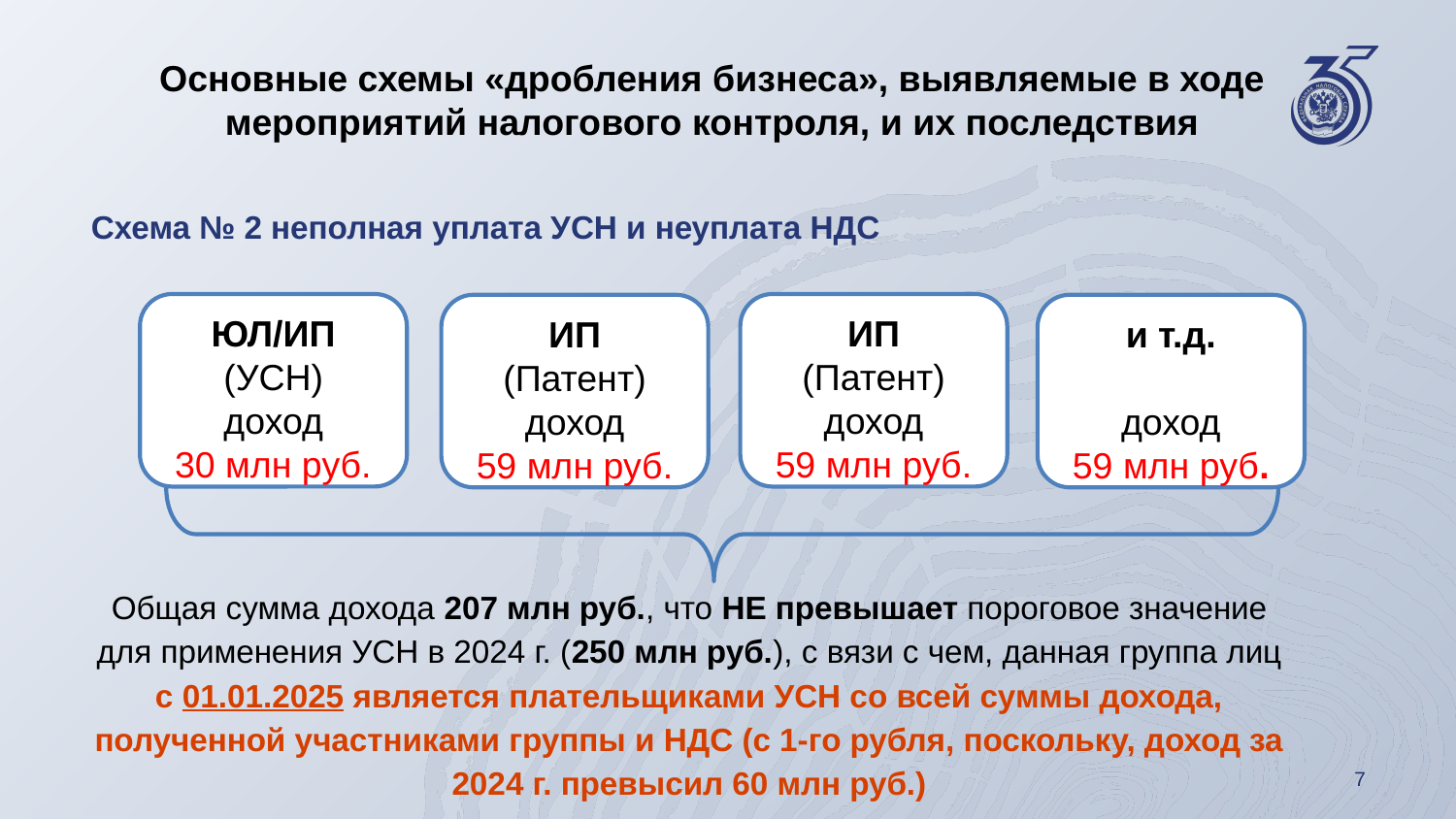

Основные схемы «дробления бизнеса», выявляемые в ходе мероприятий налогового контроля, и их последствия
Схема № 2 неполная уплата УСН и неуплата НДС

ЮЛ/ИП
(УСН)
доход
30 млн руб.
ИП
(Патент)
доход
59 млн руб.
ИП
(Патент)
доход
59 млн руб.
и т.д.

доход
59 млн руб.
Общая сумма дохода 207 млн руб., что НЕ превышает пороговое значение для применения УСН в 2024 г. (250 млн руб.), с вязи с чем, данная группа лиц с 01.01.2025 является плательщиками УСН со всей суммы дохода, полученной участниками группы и НДС (с 1-го рубля, поскольку, доход за 2024 г. превысил 60 млн руб.)

7